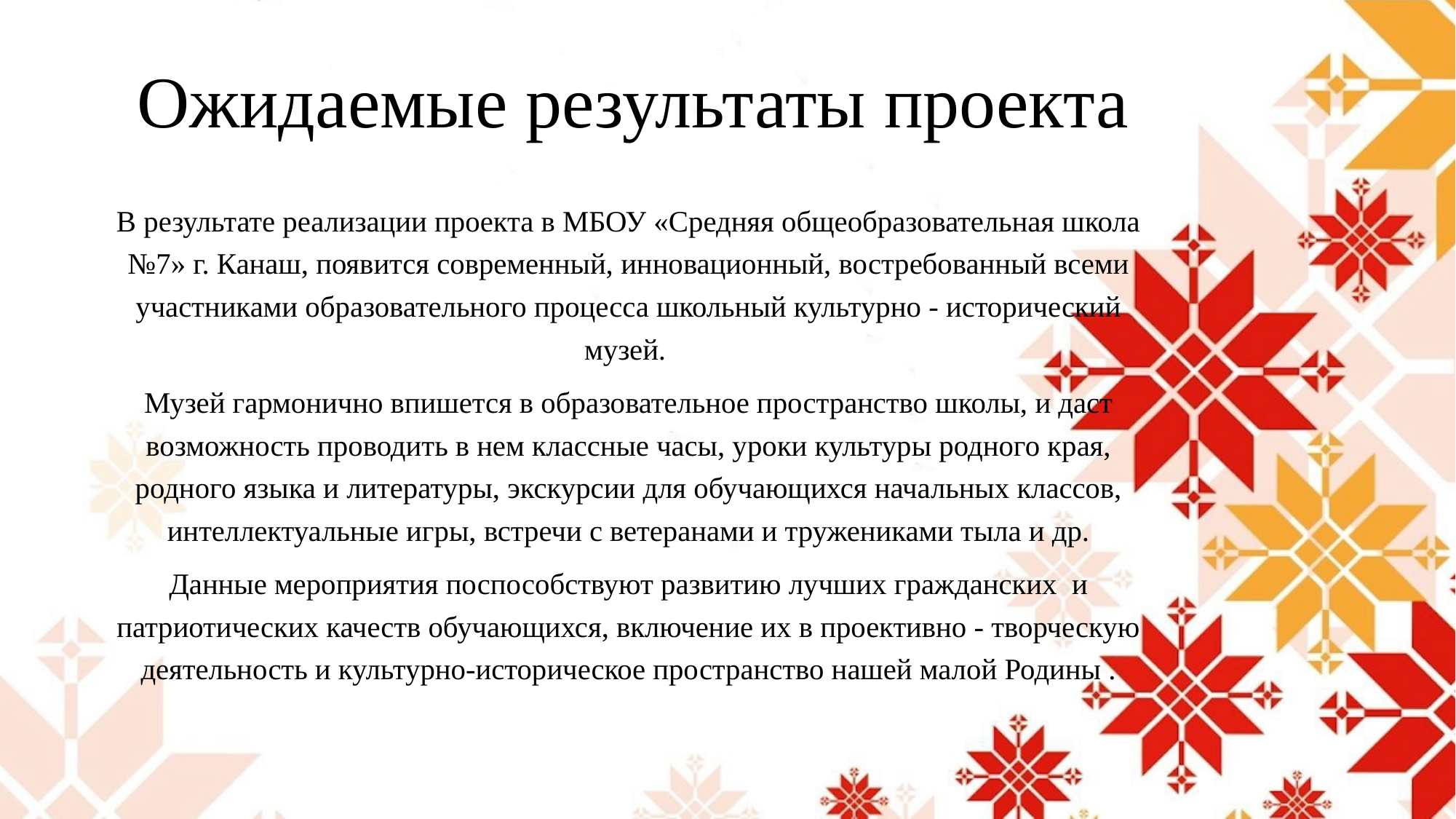

# Ожидаемые результаты проекта
В результате реализации проекта в МБОУ «Средняя общеобразовательная школа №7» г. Канаш, появится современный, инновационный, востребованный всеми участниками образовательного процесса школьный культурно - исторический музей.
Музей гармонично впишется в образовательное пространство школы, и даст возможность проводить в нем классные часы, уроки культуры родного края, родного языка и литературы, экскурсии для обучающихся начальных классов, интеллектуальные игры, встречи с ветеранами и тружениками тыла и др.
Данные мероприятия поспособствуют развитию лучших гражданских  и патриотических качеств обучающихся, включение их в проективно - творческую деятельность и культурно-историческое пространство нашей малой Родины .